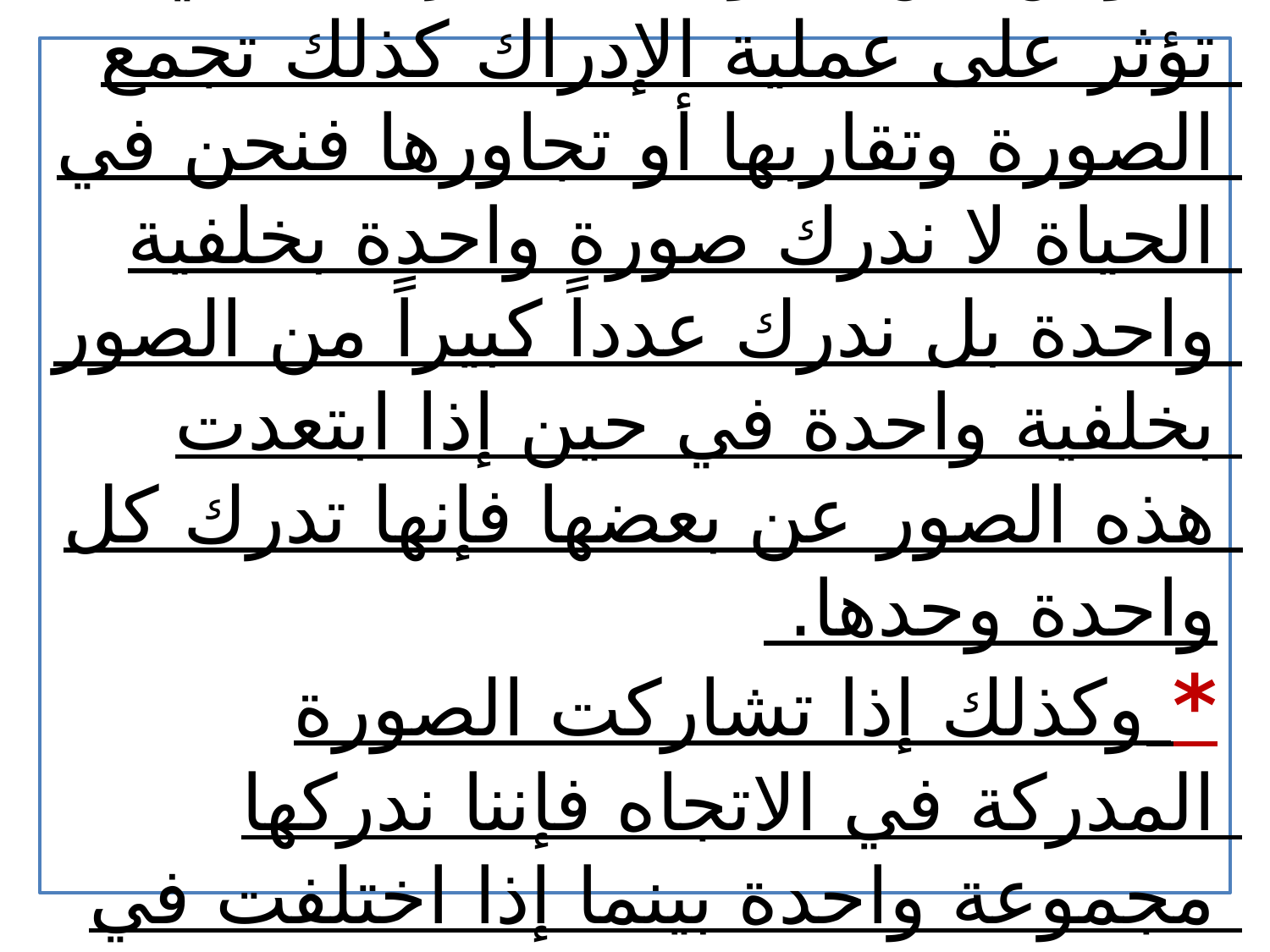

# * ومن بين العوامل الخارجية التي تؤثر على عملية الإدراك كذلك تجمع الصورة وتقاربها أو تجاورها فنحن في الحياة لا ندرك صورة واحدة بخلفية واحدة بل ندرك عدداً كبيراً من الصور بخلفية واحدة في حين إذا ابتعدت هذه الصور عن بعضها فإنها تدرك كل واحدة وحدها. * وكذلك إذا تشاركت الصورة المدركة في الاتجاه فإننا ندركها مجموعة واحدة بينما إذا اختلفت في الاتجاه فإننا ندركها مستقلة.